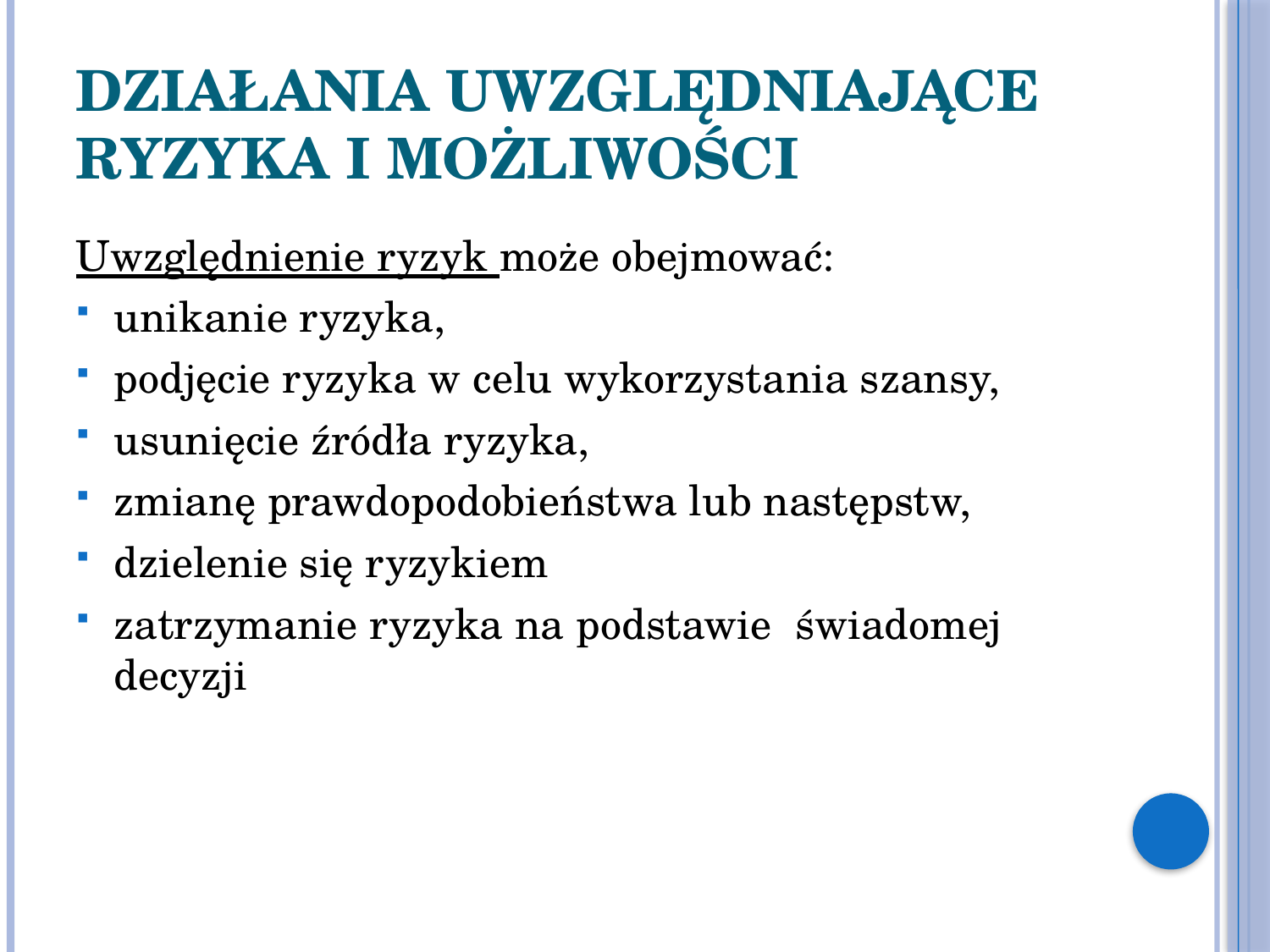

# Działania uwzględniające ryzyka i możliwości
Uwzględnienie ryzyk może obejmować:
unikanie ryzyka,
podjęcie ryzyka w celu wykorzystania szansy,
usunięcie źródła ryzyka,
zmianę prawdopodobieństwa lub następstw,
dzielenie się ryzykiem
zatrzymanie ryzyka na podstawie  świadomej decyzji